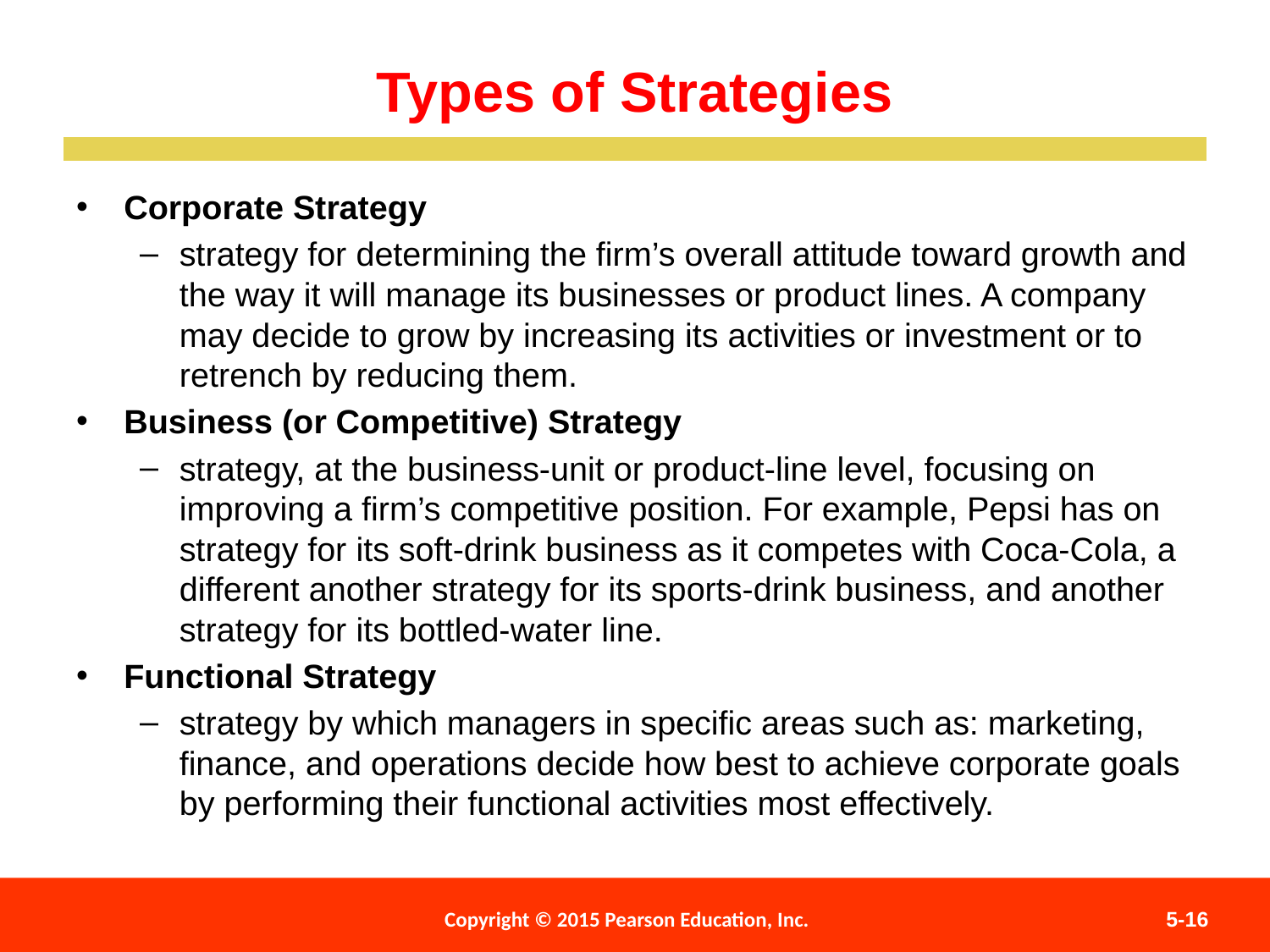

Types of Strategies
Corporate Strategy
strategy for determining the firm’s overall attitude toward growth and the way it will manage its businesses or product lines. A company may decide to grow by increasing its activities or investment or to retrench by reducing them.
Business (or Competitive) Strategy
strategy, at the business-unit or product-line level, focusing on improving a firm’s competitive position. For example, Pepsi has on strategy for its soft-drink business as it competes with Coca-Cola, a different another strategy for its sports-drink business, and another strategy for its bottled-water line.
Functional Strategy
strategy by which managers in specific areas such as: marketing, finance, and operations decide how best to achieve corporate goals by performing their functional activities most effectively.